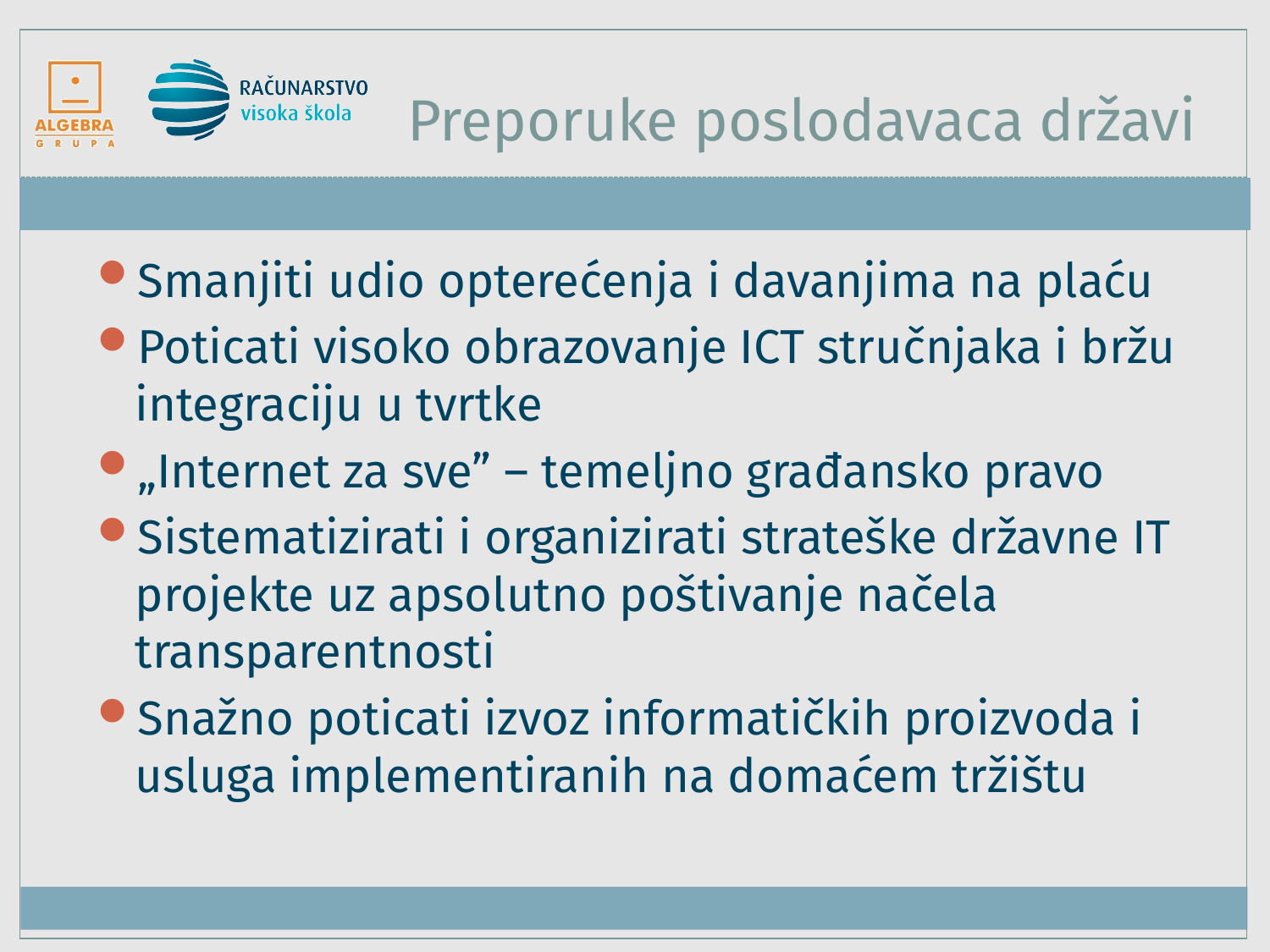

# Preporuke poslodavaca državi
Smanjiti udio opterećenja i davanjima na plaću
Poticati visoko obrazovanje ICT stručnjaka i bržu integraciju u tvrtke
„Internet za sve” – temeljno građansko pravo
Sistematizirati i organizirati strateške državne IT projekte uz apsolutno poštivanje načela transparentnosti
Snažno poticati izvoz informatičkih proizvoda i usluga implementiranih na domaćem tržištu